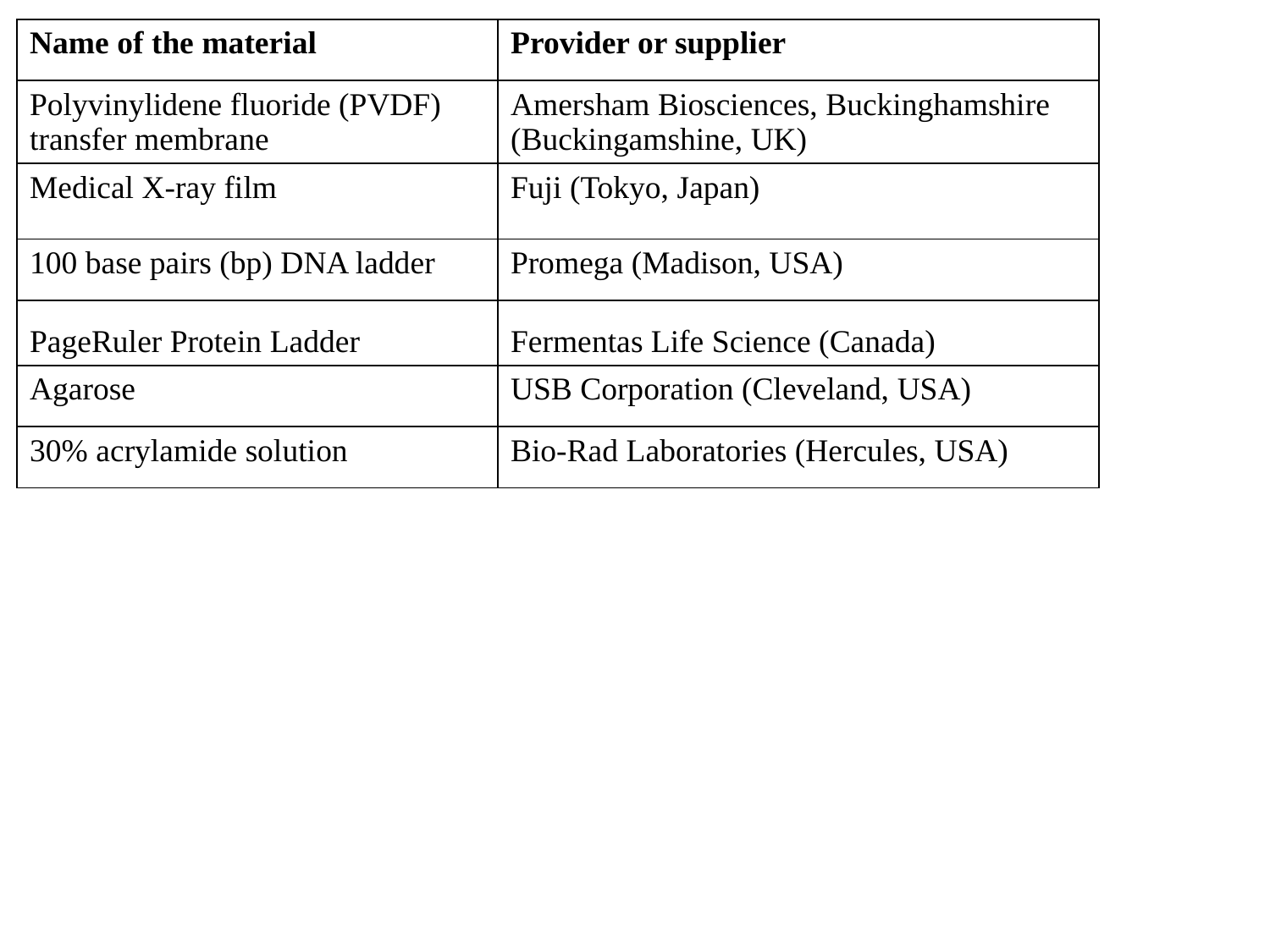

| Name of the material | Provider or supplier |
| --- | --- |
| Polyvinylidene fluoride (PVDF) transfer membrane | Amersham Biosciences, Buckinghamshire (Buckingamshine, UK) |
| Medical X-ray film | Fuji (Tokyo, Japan) |
| 100 base pairs (bp) DNA ladder | Promega (Madison, USA) |
| PageRuler Protein Ladder | Fermentas Life Science (Canada) |
| Agarose | USB Corporation (Cleveland, USA) |
| 30% acrylamide solution | Bio-Rad Laboratories (Hercules, USA) |